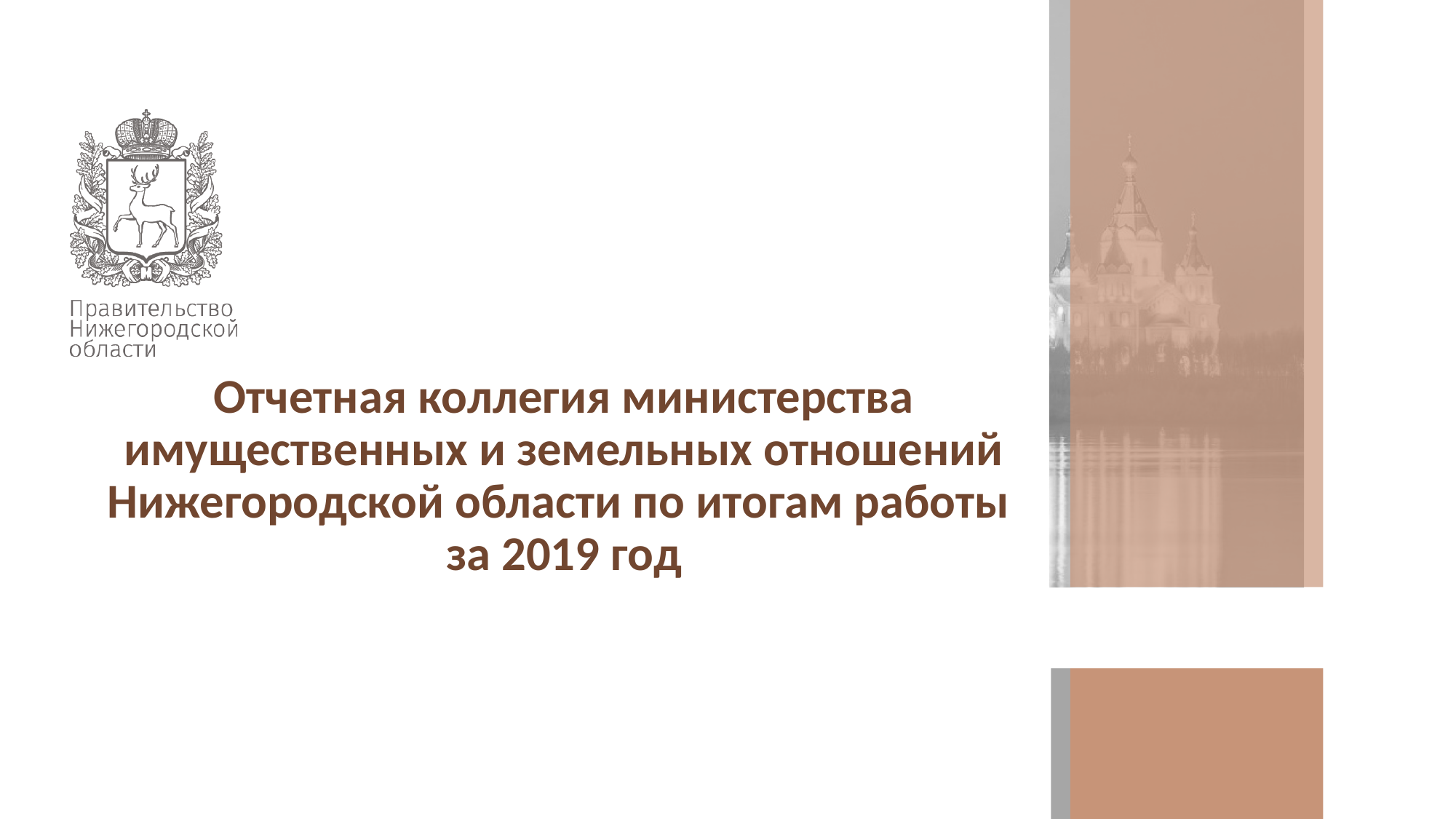

# Отчетная коллегия министерства имущественных и земельных отношений Нижегородской области по итогам работы за 2019 год